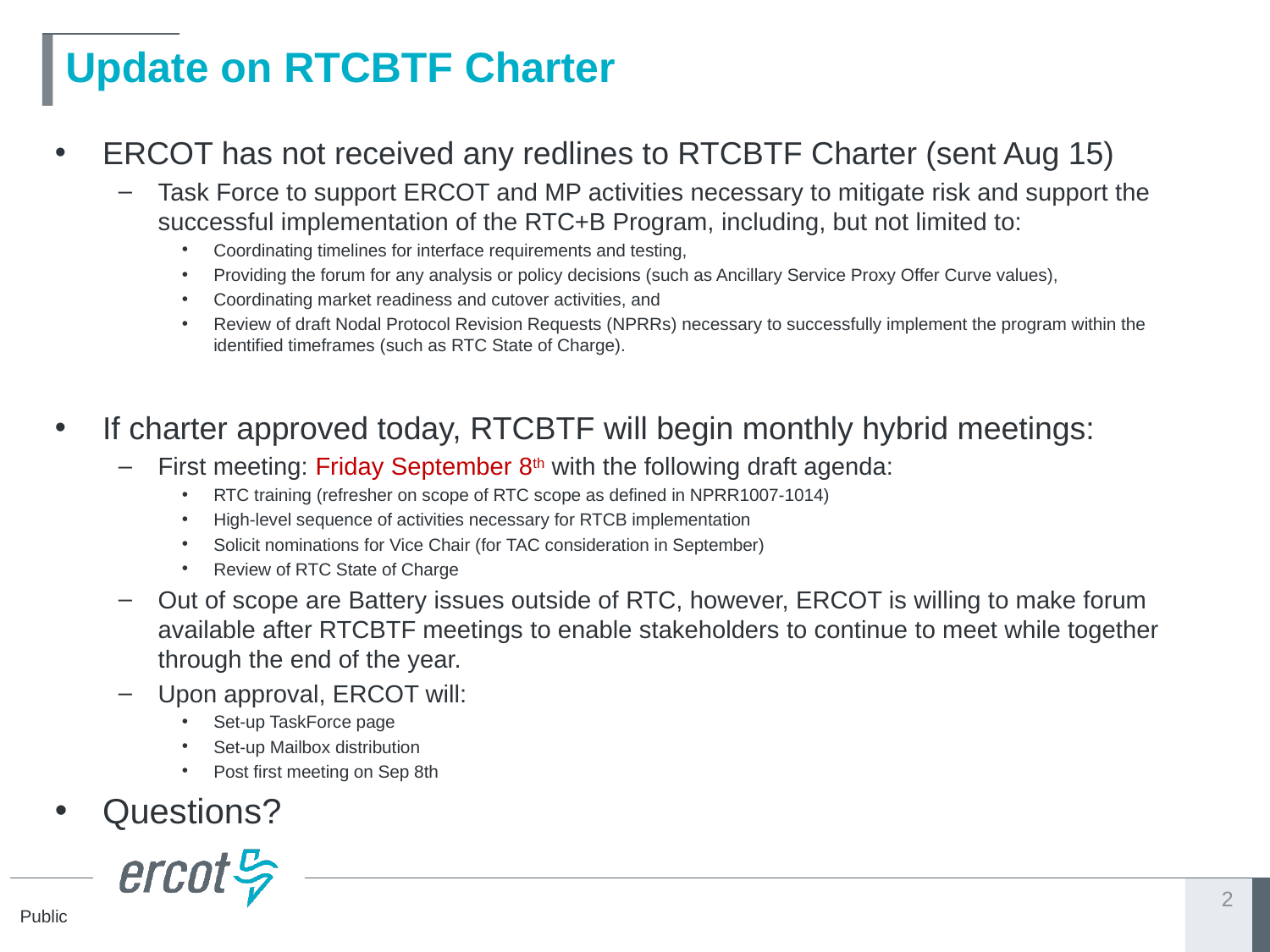

# Update on RTCBTF Charter
ERCOT has not received any redlines to RTCBTF Charter (sent Aug 15)
Task Force to support ERCOT and MP activities necessary to mitigate risk and support the successful implementation of the RTC+B Program, including, but not limited to:
Coordinating timelines for interface requirements and testing,
Providing the forum for any analysis or policy decisions (such as Ancillary Service Proxy Offer Curve values),
Coordinating market readiness and cutover activities, and
Review of draft Nodal Protocol Revision Requests (NPRRs) necessary to successfully implement the program within the identified timeframes (such as RTC State of Charge).

If charter approved today, RTCBTF will begin monthly hybrid meetings:
First meeting: Friday September 8th with the following draft agenda:
RTC training (refresher on scope of RTC scope as defined in NPRR1007-1014)
High-level sequence of activities necessary for RTCB implementation
Solicit nominations for Vice Chair (for TAC consideration in September)
Review of RTC State of Charge
Out of scope are Battery issues outside of RTC, however, ERCOT is willing to make forum available after RTCBTF meetings to enable stakeholders to continue to meet while together through the end of the year.
Upon approval, ERCOT will:
Set-up TaskForce page
Set-up Mailbox distribution
Post first meeting on Sep 8th
Questions?